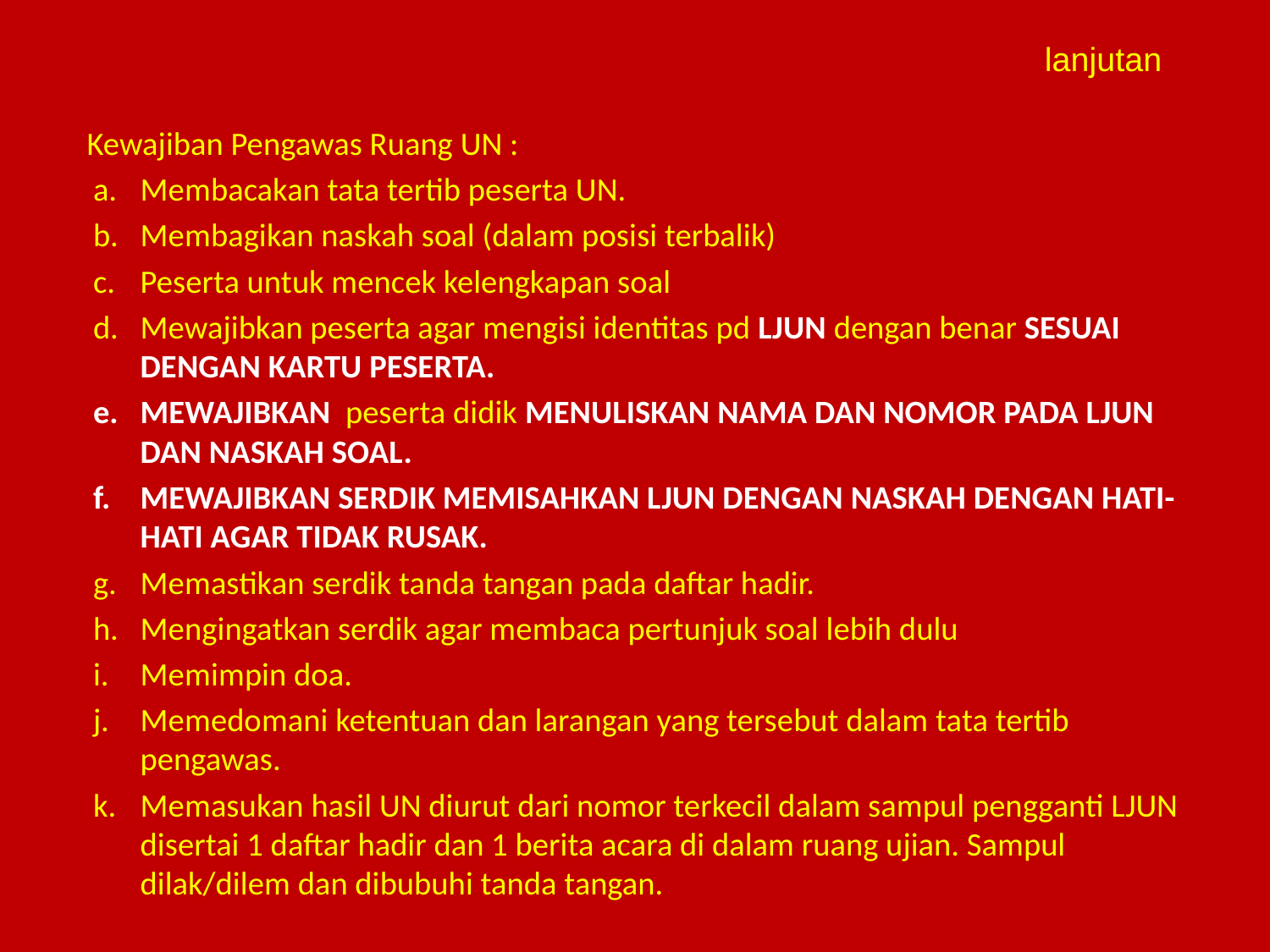

# lanjutan
Kewajiban Pengawas Ruang UN :
Membacakan tata tertib peserta UN.
Membagikan naskah soal (dalam posisi terbalik)
Peserta untuk mencek kelengkapan soal
Mewajibkan peserta agar mengisi identitas pd LJUN dengan benar SESUAI DENGAN KARTU PESERTA.
MEWAJIBKAN  peserta didik MENULISKAN NAMA DAN NOMOR PADA LJUN DAN NASKAH SOAL.
MEWAJIBKAN SERDIK MEMISAHKAN LJUN DENGAN NASKAH DENGAN HATI-HATI AGAR TIDAK RUSAK.
Memastikan serdik tanda tangan pada daftar hadir.
Mengingatkan serdik agar membaca pertunjuk soal lebih dulu
Memimpin doa.
Memedomani ketentuan dan larangan yang tersebut dalam tata tertib pengawas.
Memasukan hasil UN diurut dari nomor terkecil dalam sampul pengganti LJUN disertai 1 daftar hadir dan 1 berita acara di dalam ruang ujian. Sampul dilak/dilem dan dibubuhi tanda tangan.